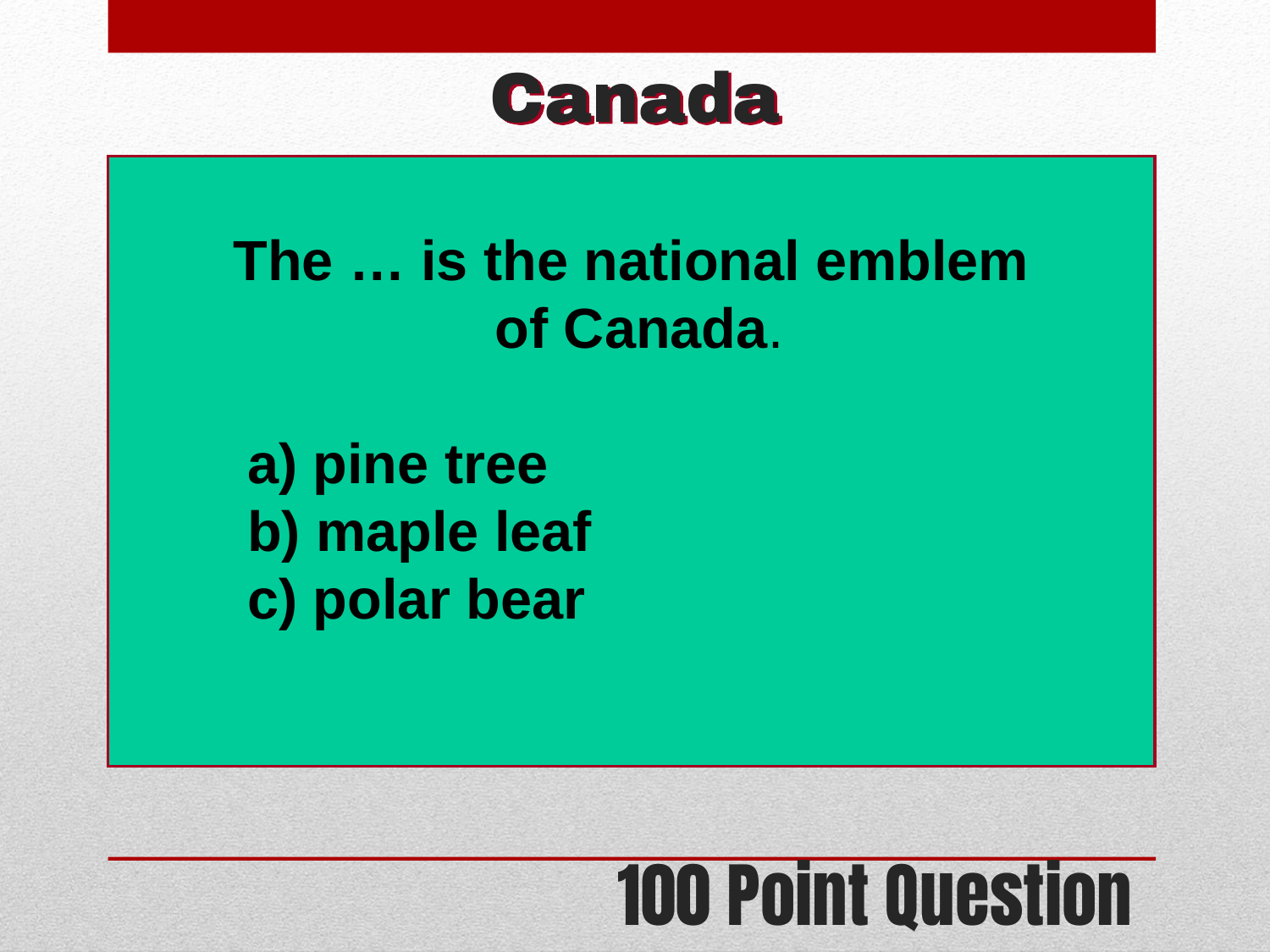

Canada
The … is the national emblem
 of Canada.

	a) pine tree
	b) maple leaf
	c) polar bear

100 Point Question